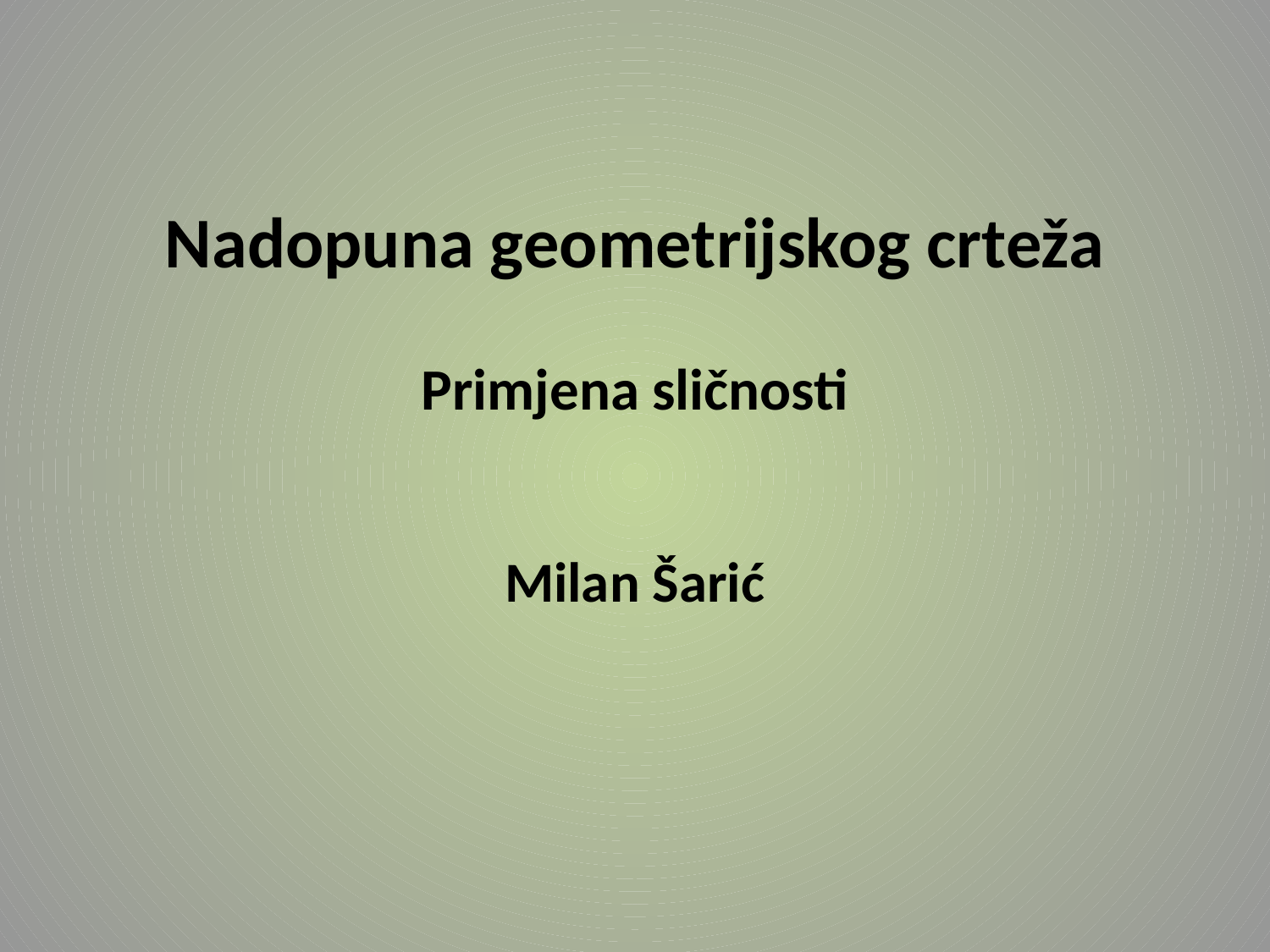

# Nadopuna geometrijskog crteža Primjena sličnosti
Milan Šarić